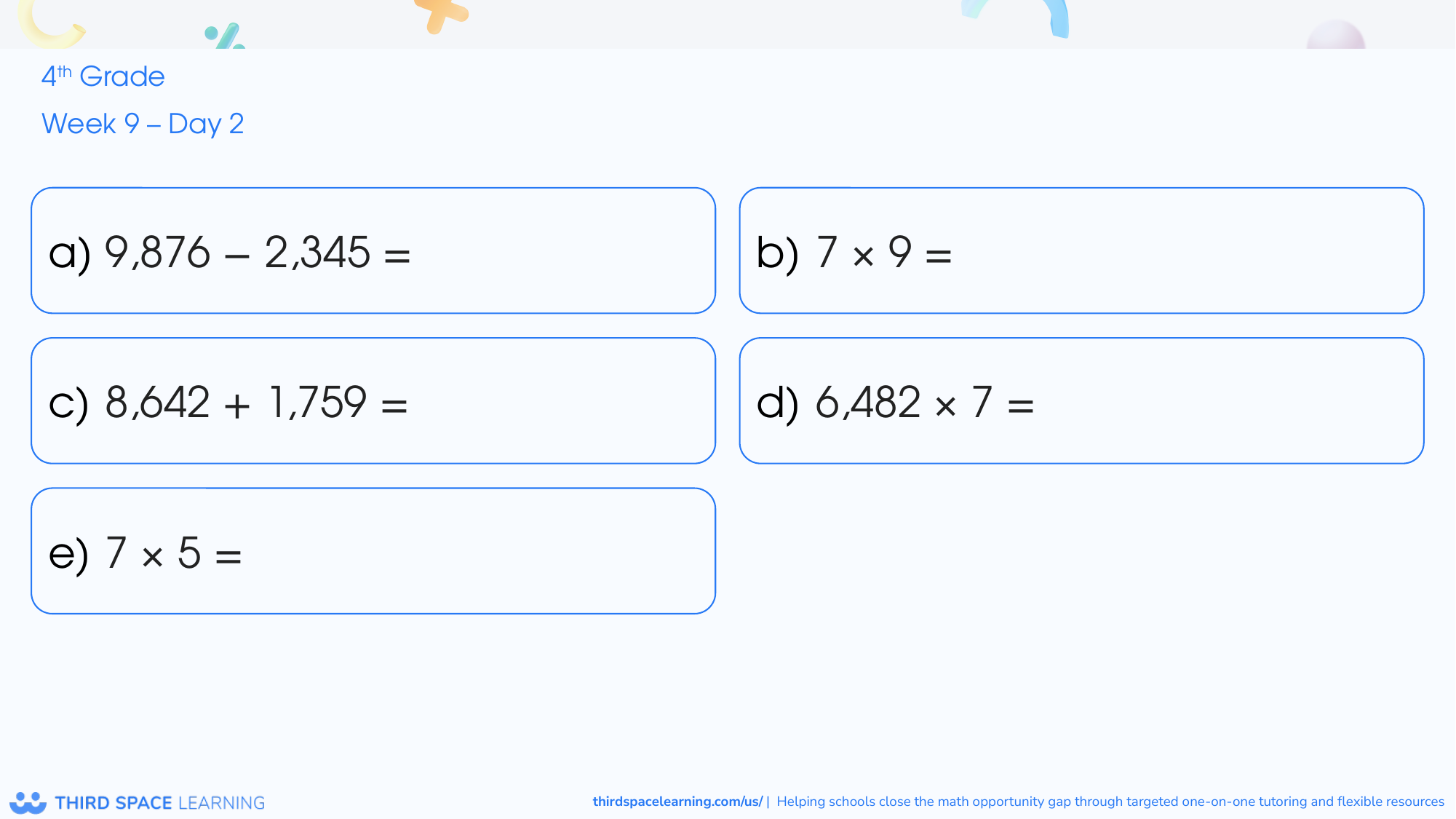

4th Grade
Week 9 – Day 2
9,876 − 2,345 =
7 × 9 =
8,642 + 1,759 =
6,482 × 7 =
7 × 5 =